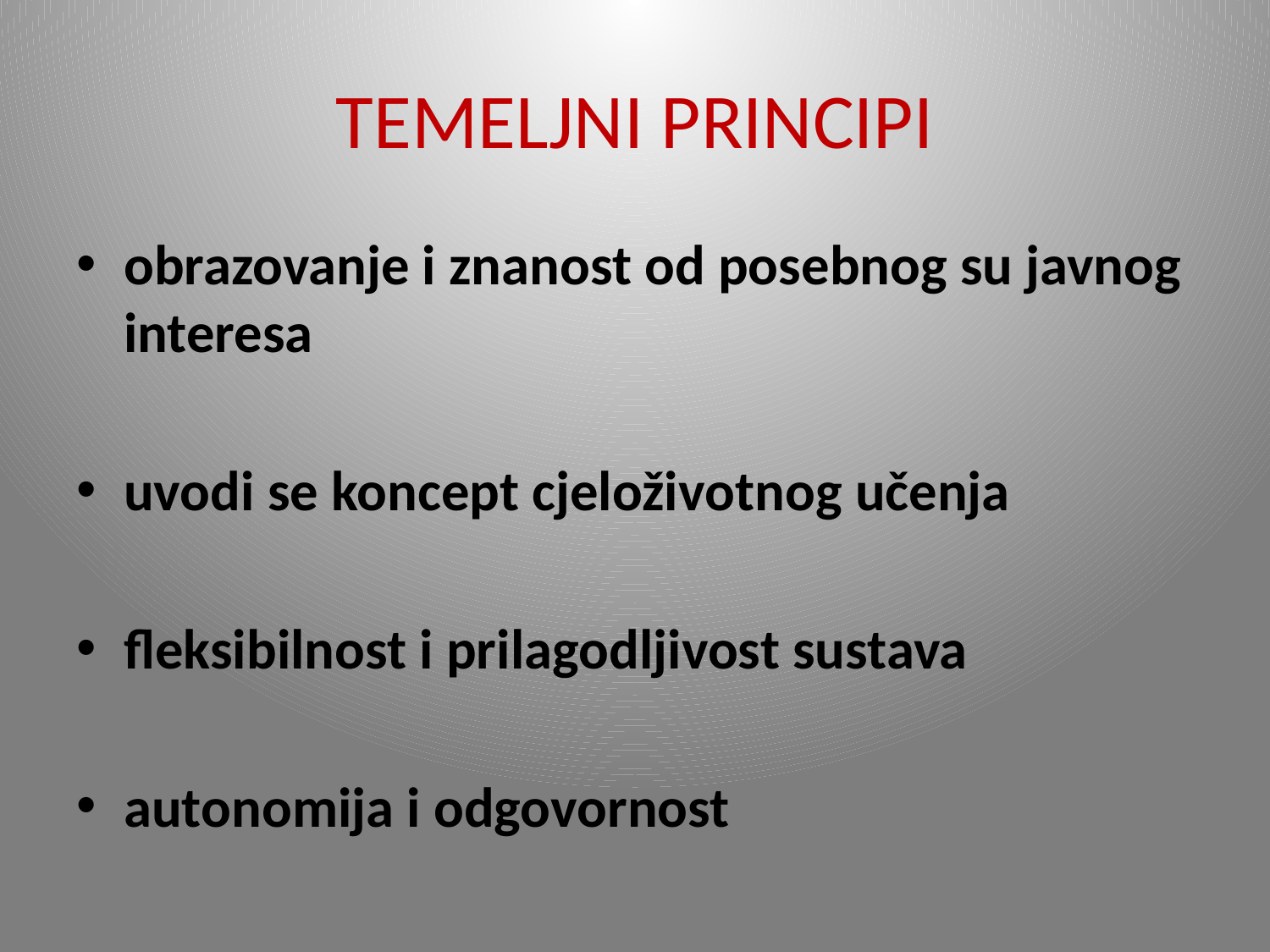

# TEMELJNI PRINCIPI
obrazovanje i znanost od posebnog su javnog interesa

uvodi se koncept cjeloživotnog učenja

fleksibilnost i prilagodljivost sustava

autonomija i odgovornost